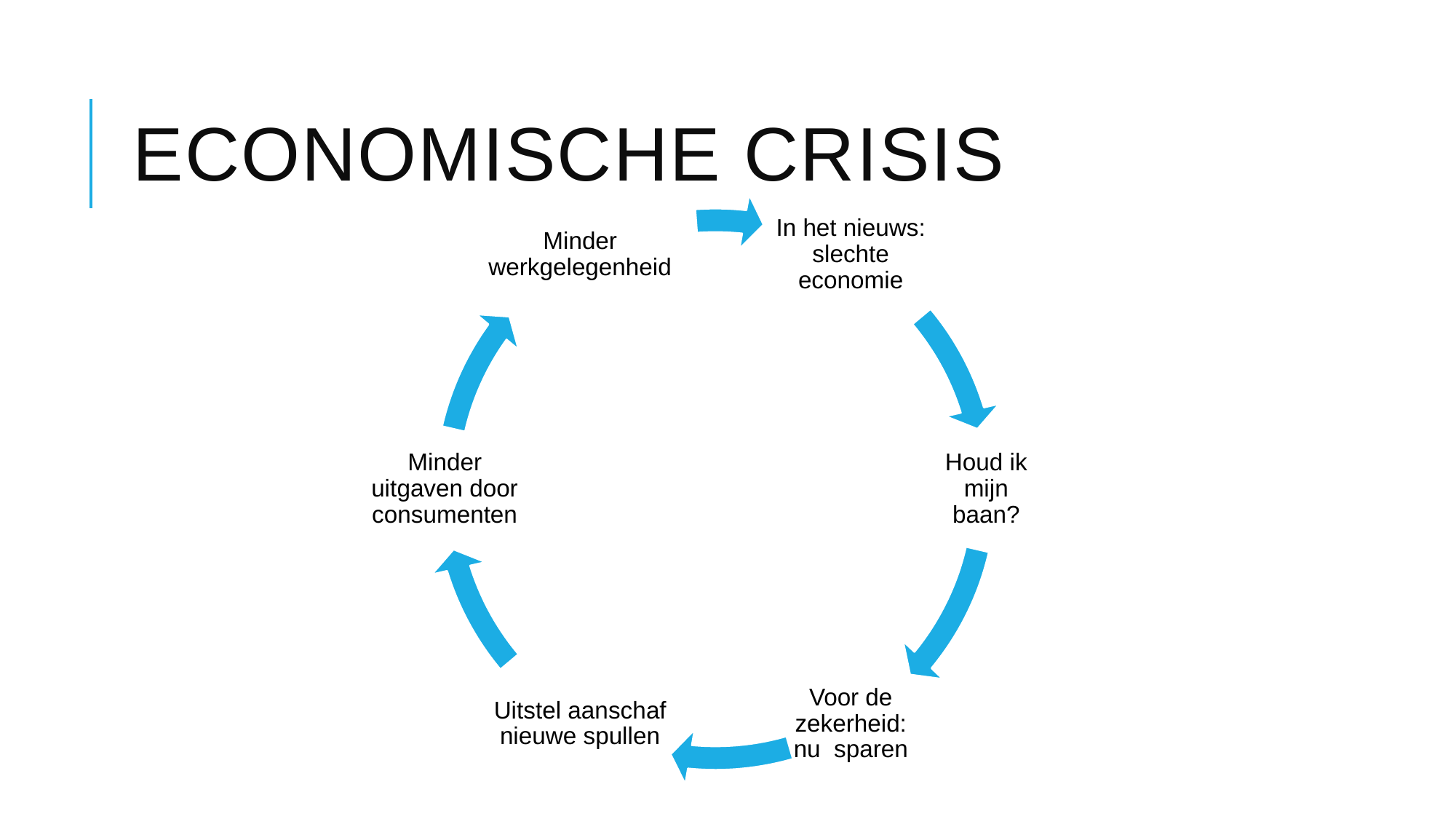

# Economische crisis
In het nieuws: slechte economie
Houd ik mijn baan?
Voor de zekerheid: nu  sparen
Uitstel aanschaf nieuwe spullen
Minder uitgaven door consumenten
Minder werkgelegenheid